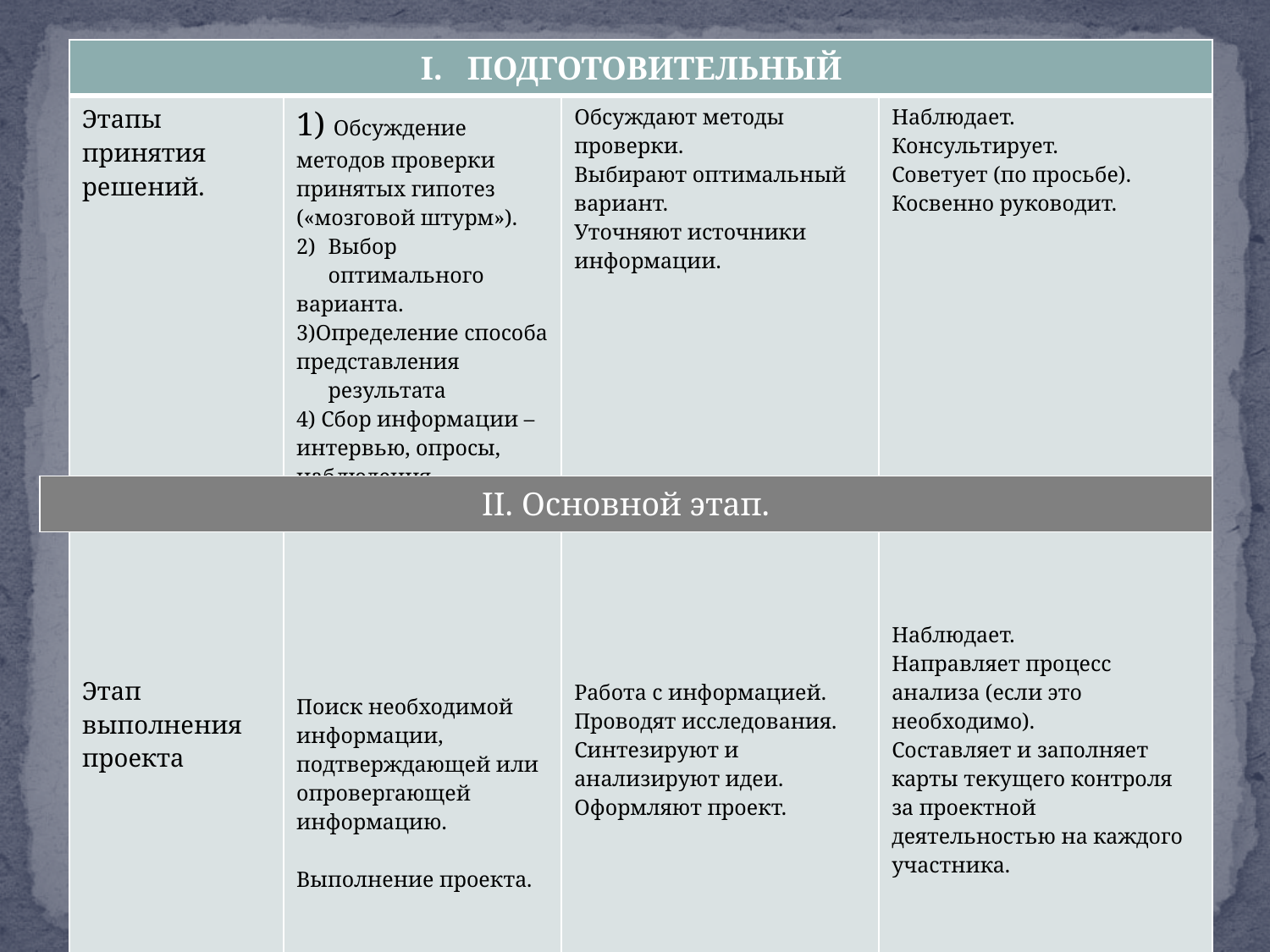

#
| I. ПОДГОТОВИТЕЛЬНЫЙ |  |  |  |
| --- | --- | --- | --- |
| Этапы принятия решений. Этап выполнения проекта | 1) Обсуждение методов проверки принятых гипотез («мозговой штурм»). Выбор оптимального варианта. 3)Определение способа представления результата 4) Сбор информации – интервью, опросы, наблюдения, эксперименты. Поиск необходимой информации, подтверждающей или опровергающей информацию. Выполнение проекта. | Обсуждают методы проверки. Выбирают оптимальный вариант. Уточняют источники информации. Работа с информацией. Проводят исследования. Синтезируют и анализируют идеи. Оформляют проект. | Наблюдает. Консультирует. Советует (по просьбе). Косвенно руководит. Наблюдает. Направляет процесс анализа (если это необходимо). Составляет и заполняет карты текущего контроля за проектной деятельностью на каждого участника. |
| II. Основной этап. |
| --- |